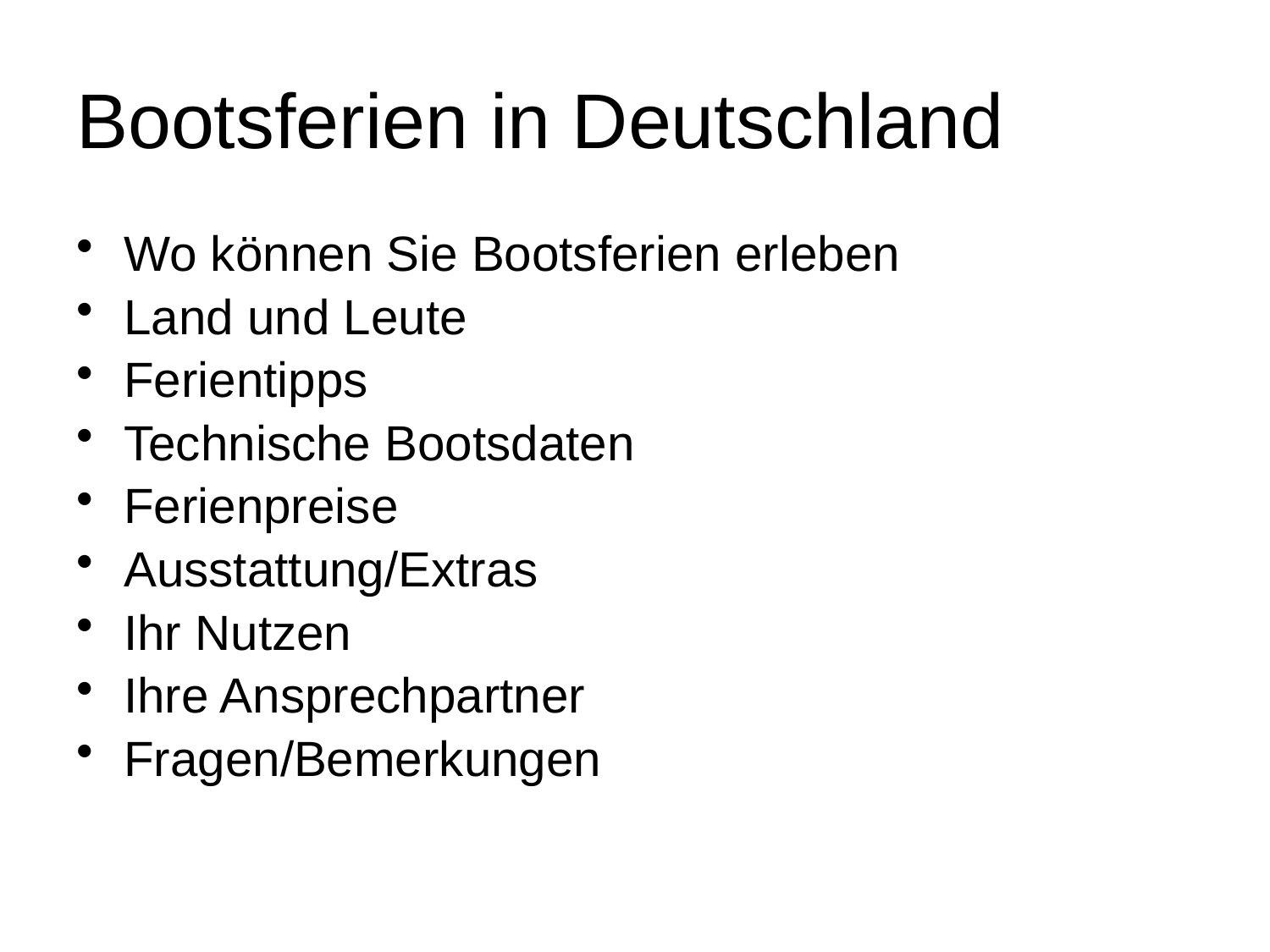

# Bootsferien in Deutschland
Wo können Sie Bootsferien erleben
Land und Leute
Ferientipps
Technische Bootsdaten
Ferienpreise
Ausstattung/Extras
Ihr Nutzen
Ihre Ansprechpartner
Fragen/Bemerkungen